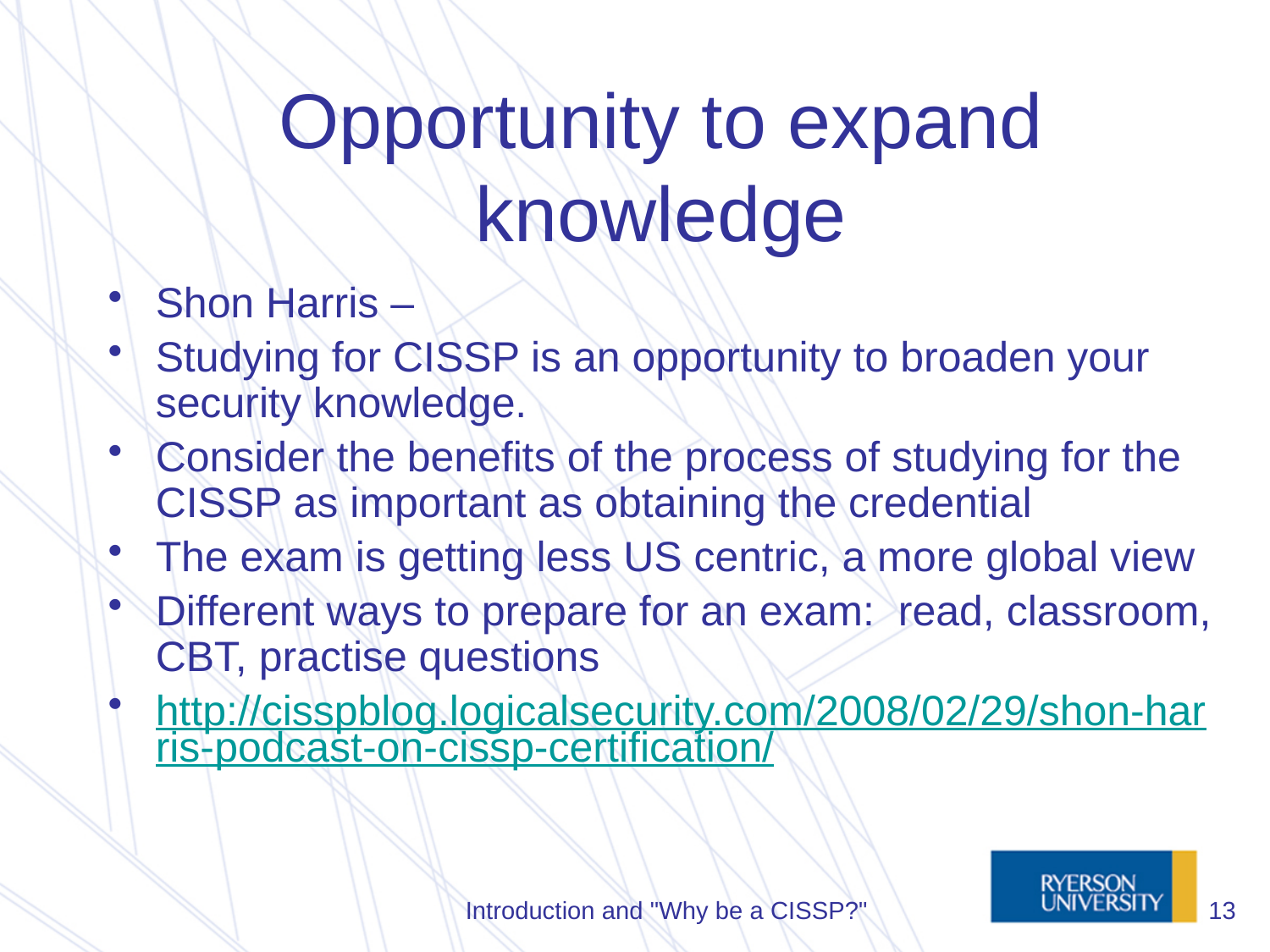

# Opportunity to expand knowledge
Shon Harris –
Studying for CISSP is an opportunity to broaden your security knowledge.
Consider the benefits of the process of studying for the CISSP as important as obtaining the credential
The exam is getting less US centric, a more global view
Different ways to prepare for an exam:  read, classroom, CBT, practise questions
http://cisspblog.logicalsecurity.com/2008/02/29/shon-harris-podcast-on-cissp-certification/

Introduction and "Why be a CISSP?"
13